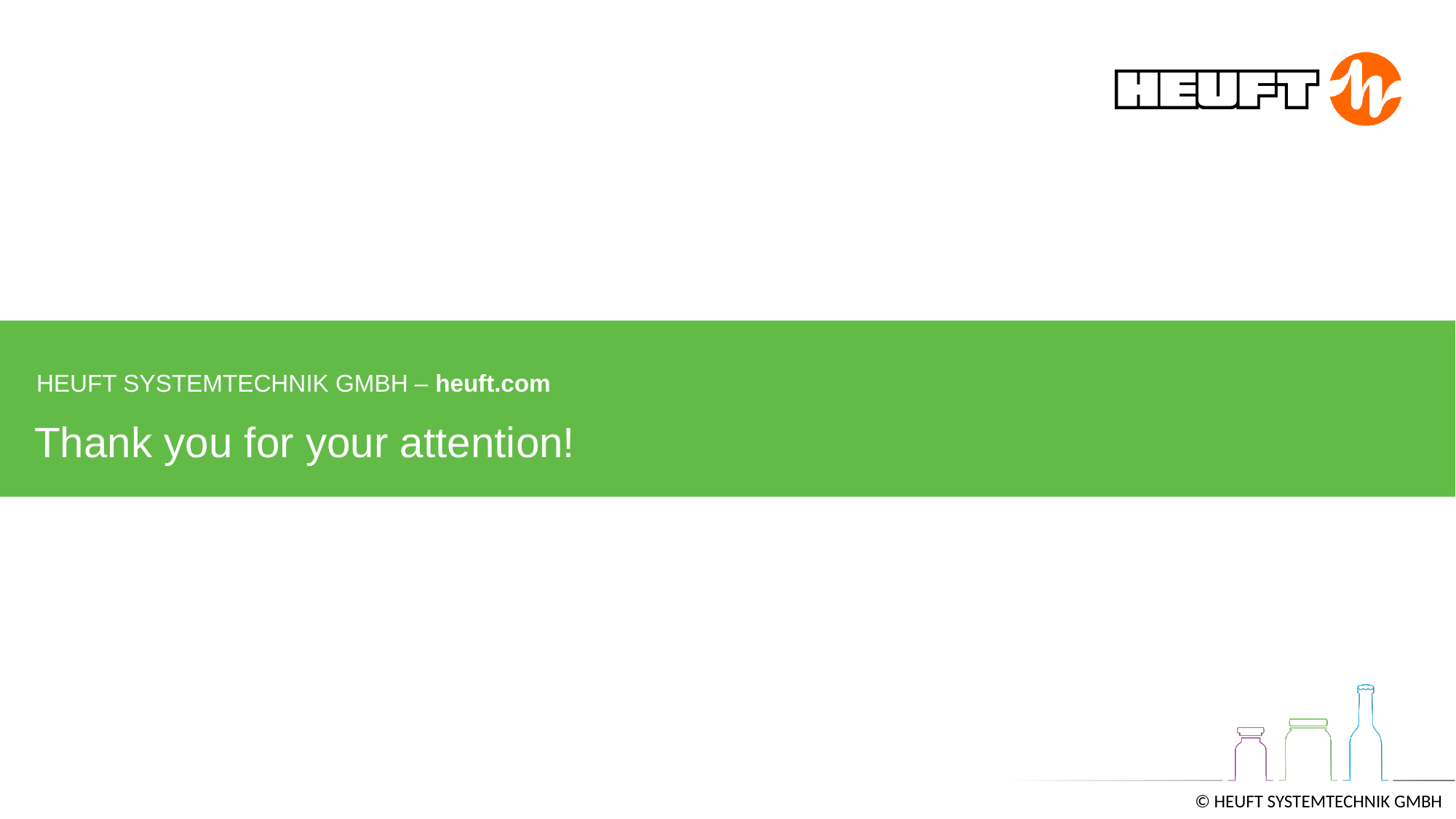

HEUFT SYSTEMTECHNIK GMBH – heuft.com
  Thank you for your attention!